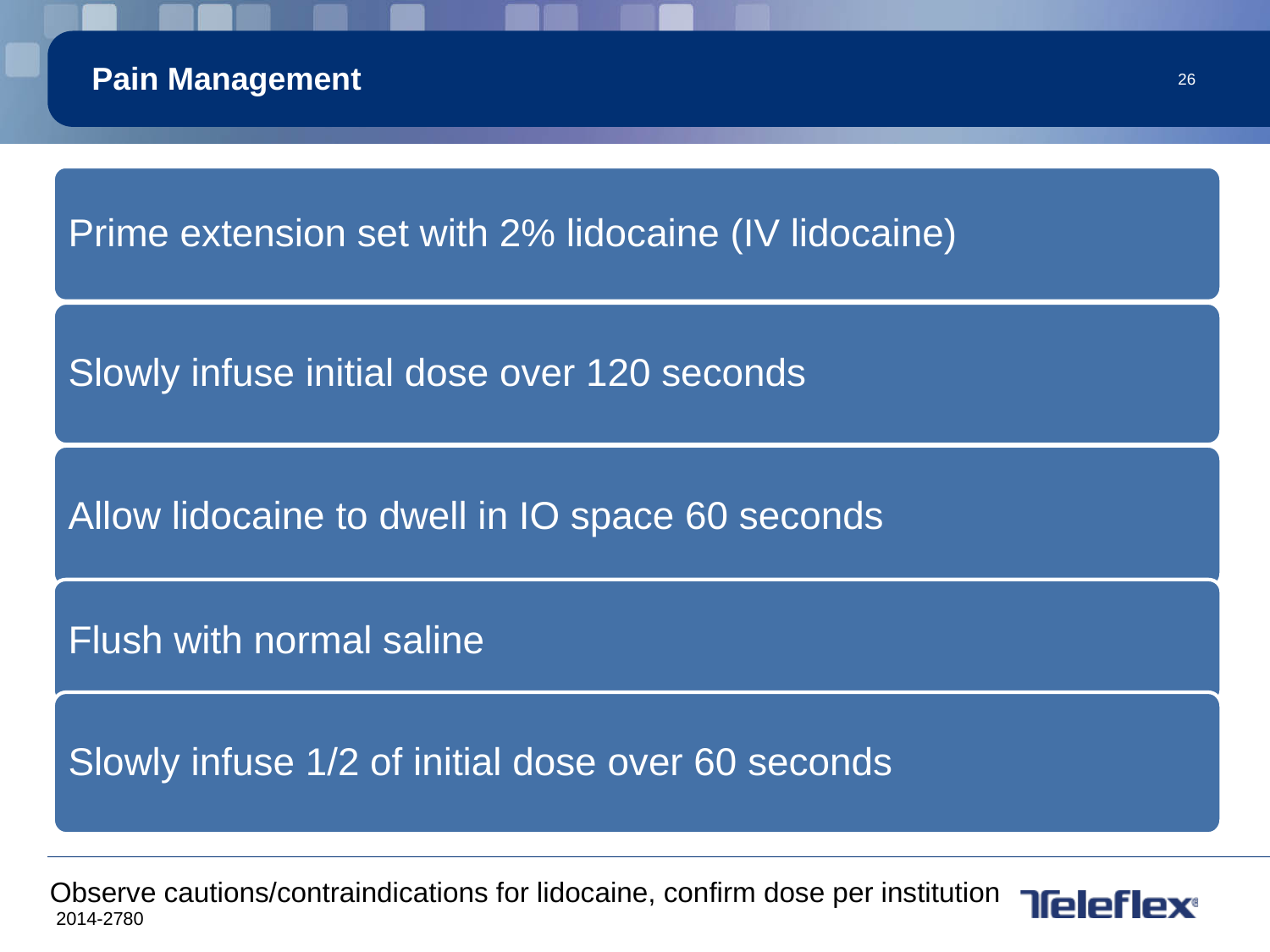

# Pain Management
Prime extension set with 2% lidocaine (IV lidocaine)
Slowly infuse initial dose over 120 seconds
Allow lidocaine to dwell in IO space 60 seconds
Flush with normal saline
Slowly infuse 1/2 of initial dose over 60 seconds

Observe cautions/contraindications for lidocaine, confirm dose per institution